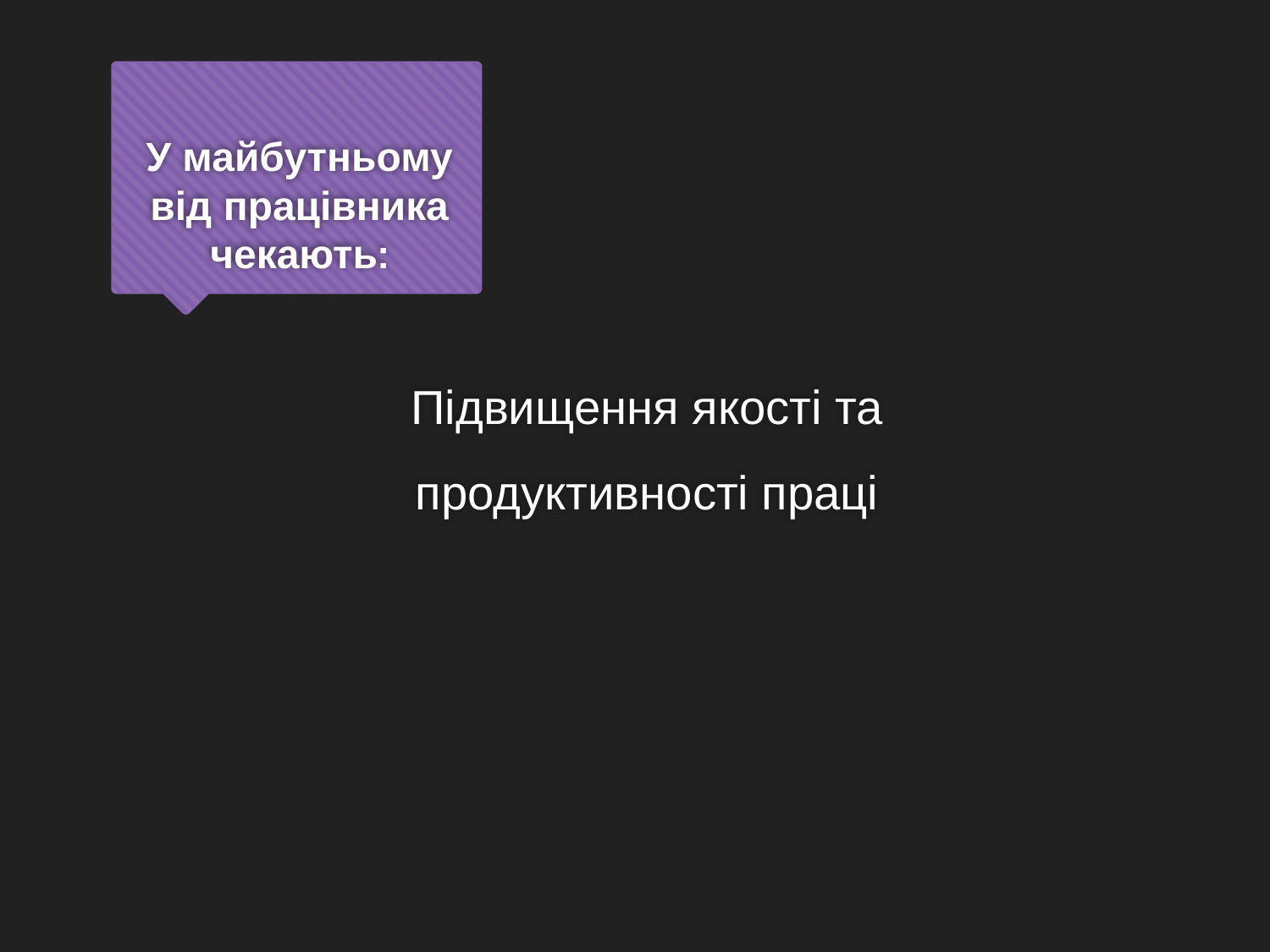

# У майбутньому від працівника чекають:
Підвищення якості та продуктивності праці